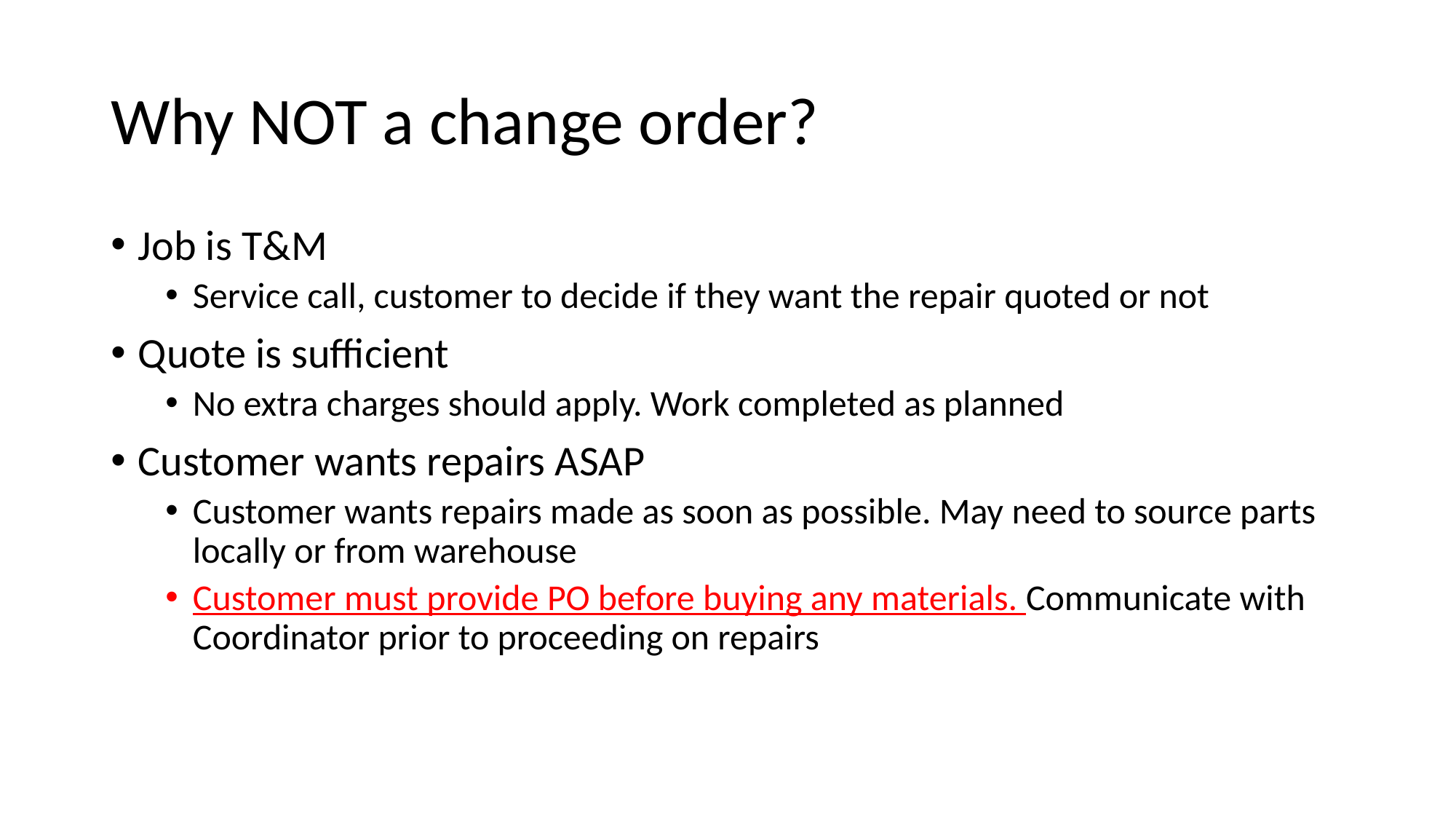

# Why NOT a change order?
Job is T&M
Service call, customer to decide if they want the repair quoted or not
Quote is sufficient
No extra charges should apply. Work completed as planned
Customer wants repairs ASAP
Customer wants repairs made as soon as possible. May need to source parts locally or from warehouse
Customer must provide PO before buying any materials. Communicate with Coordinator prior to proceeding on repairs